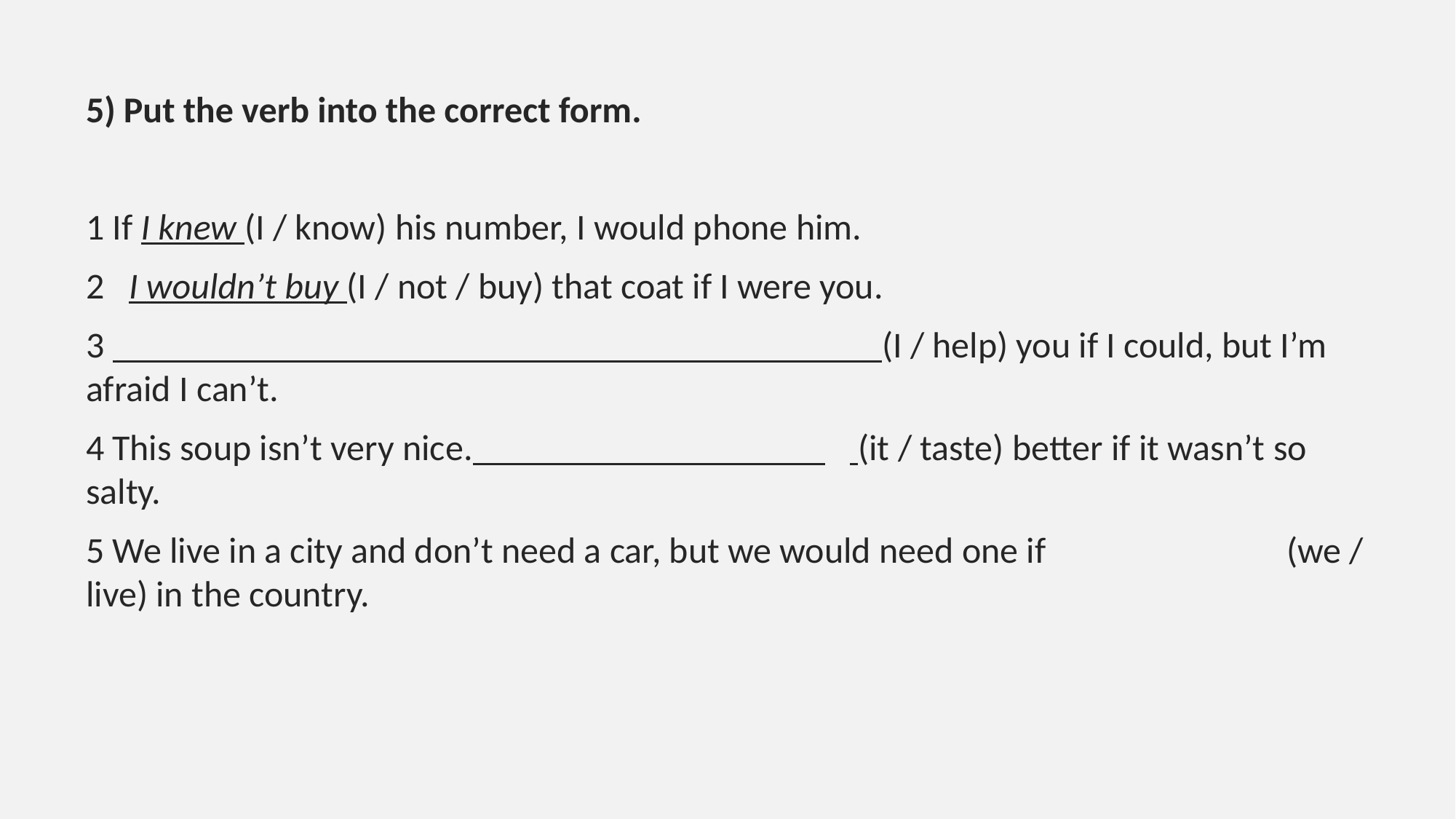

5) Put the verb into the correct form.

1 If I knew (I / know) his number, I would phone him.
2   I wouldn’t buy (I / not / buy) that coat if I were you.
3                                                                                               (I / help) you if I could, but I’m afraid I can’t.
4 This soup isn’t very nice.                                           	 (it / taste) better if it wasn’t so salty.
5 We live in a city and don’t need a car, but we would need one if 			(we / live) in the country.